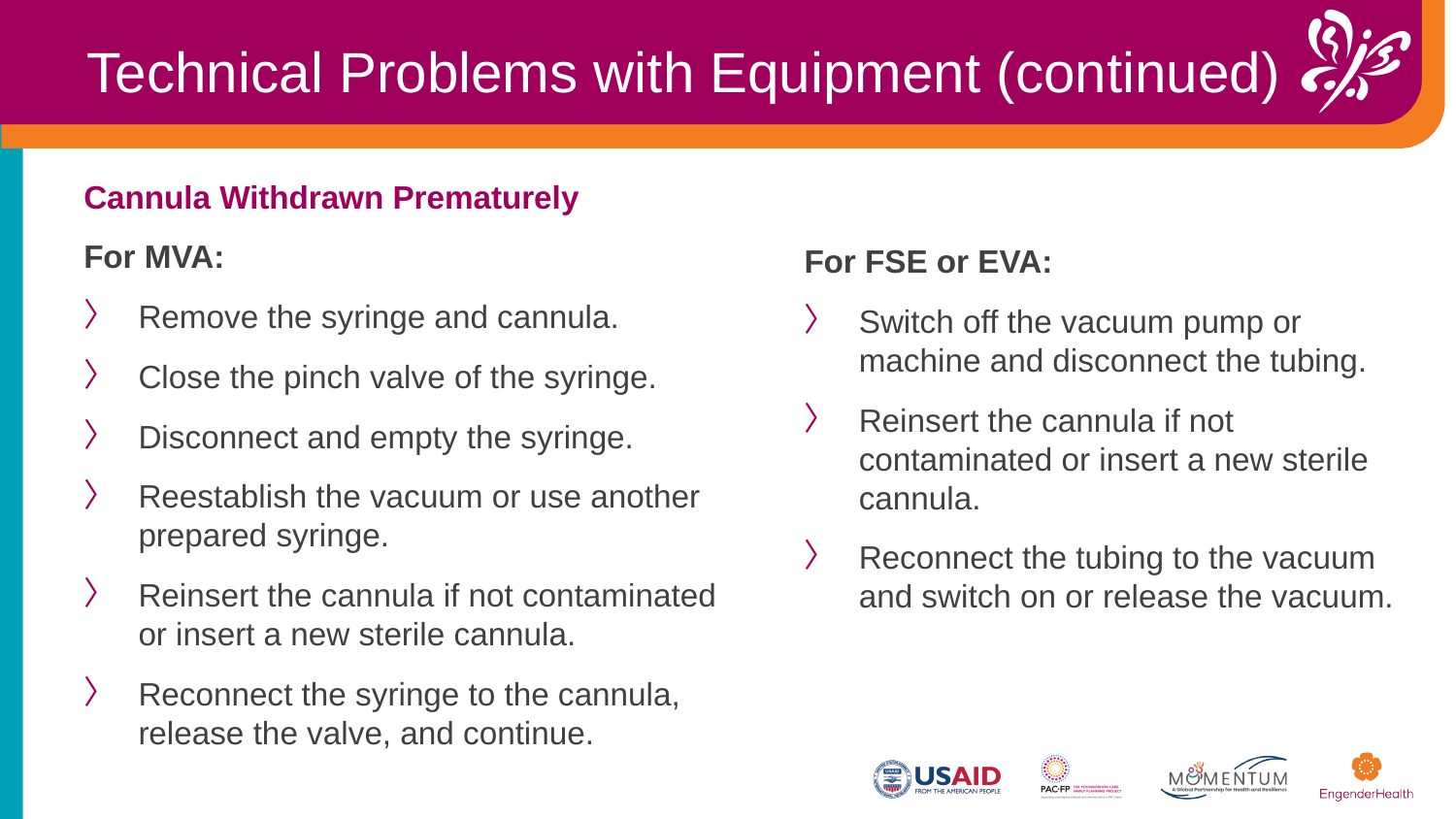

Technical Problems with Equipment (continued)
Cannula Withdrawn Prematurely
For MVA:
Remove the syringe and cannula.
Close the pinch valve of the syringe.
Disconnect and empty the syringe.
Reestablish the vacuum or use another prepared syringe.
Reinsert the cannula if not contaminated or insert a new sterile cannula.
Reconnect the syringe to the cannula, release the valve, and continue.

For FSE or EVA:
Switch off the vacuum pump or machine and disconnect the tubing.
Reinsert the cannula if not contaminated or insert a new sterile cannula.
Reconnect the tubing to the vacuum and switch on or release the vacuum.